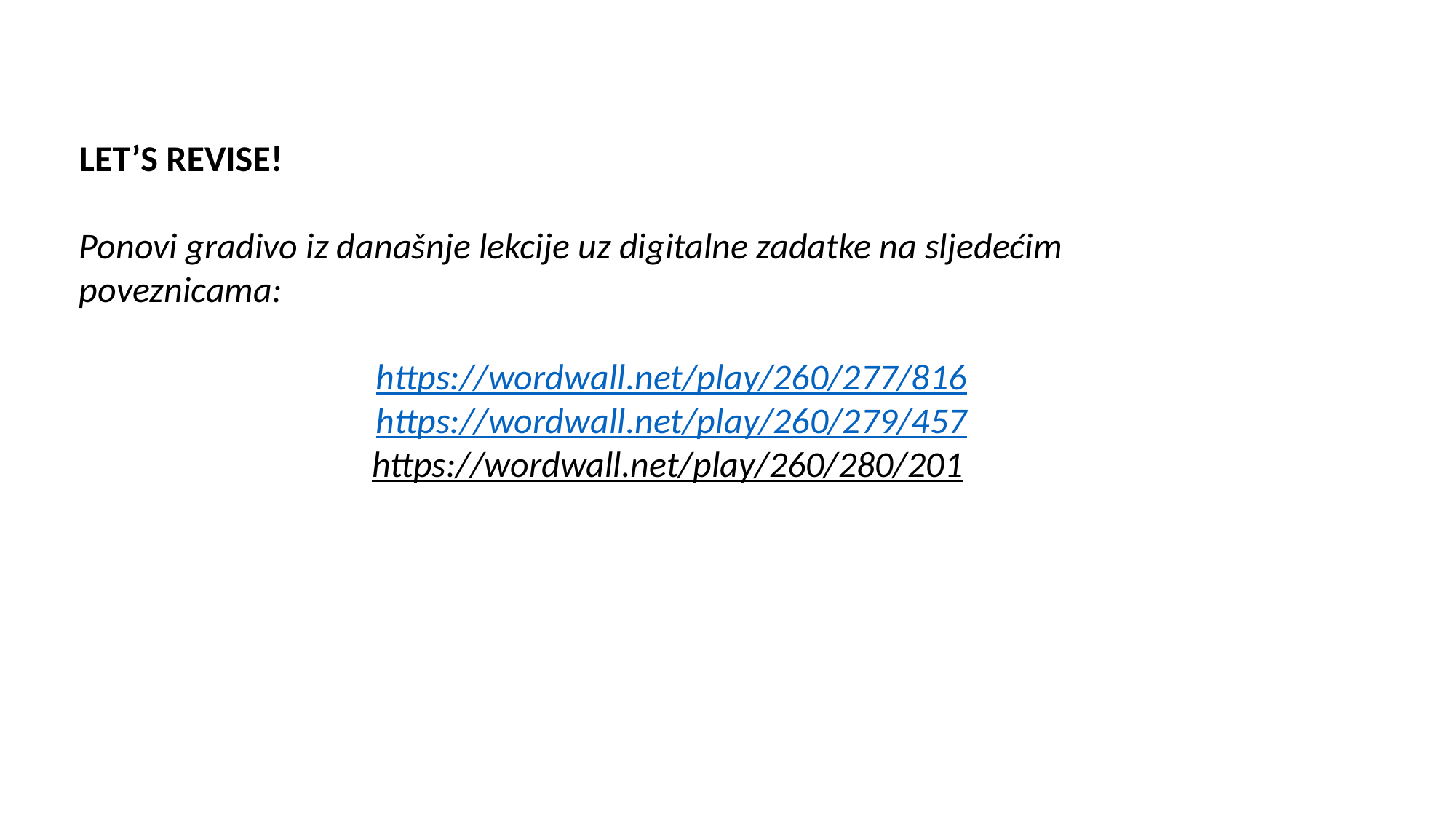

LET’S REVISE!

Ponovi gradivo iz današnje lekcije uz digitalne zadatke na sljedećim poveznicama:

https://wordwall.net/play/260/277/816
https://wordwall.net/play/260/279/457
https://wordwall.net/play/260/280/201